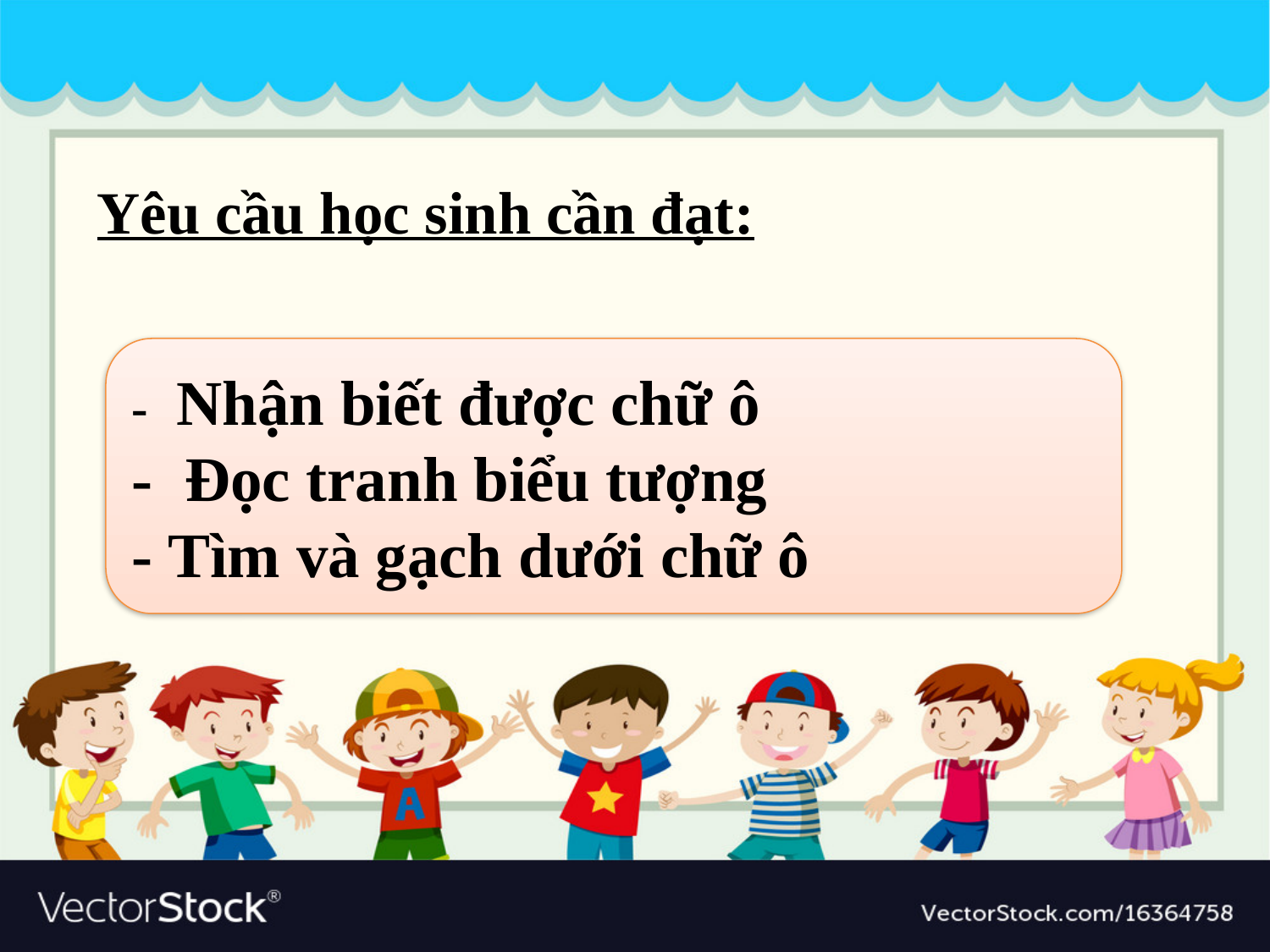

Yêu cầu học sinh cần đạt:
-  Nhận biết được chữ ô
-  Đọc tranh biểu tượng
- Tìm và gạch dưới chữ ô